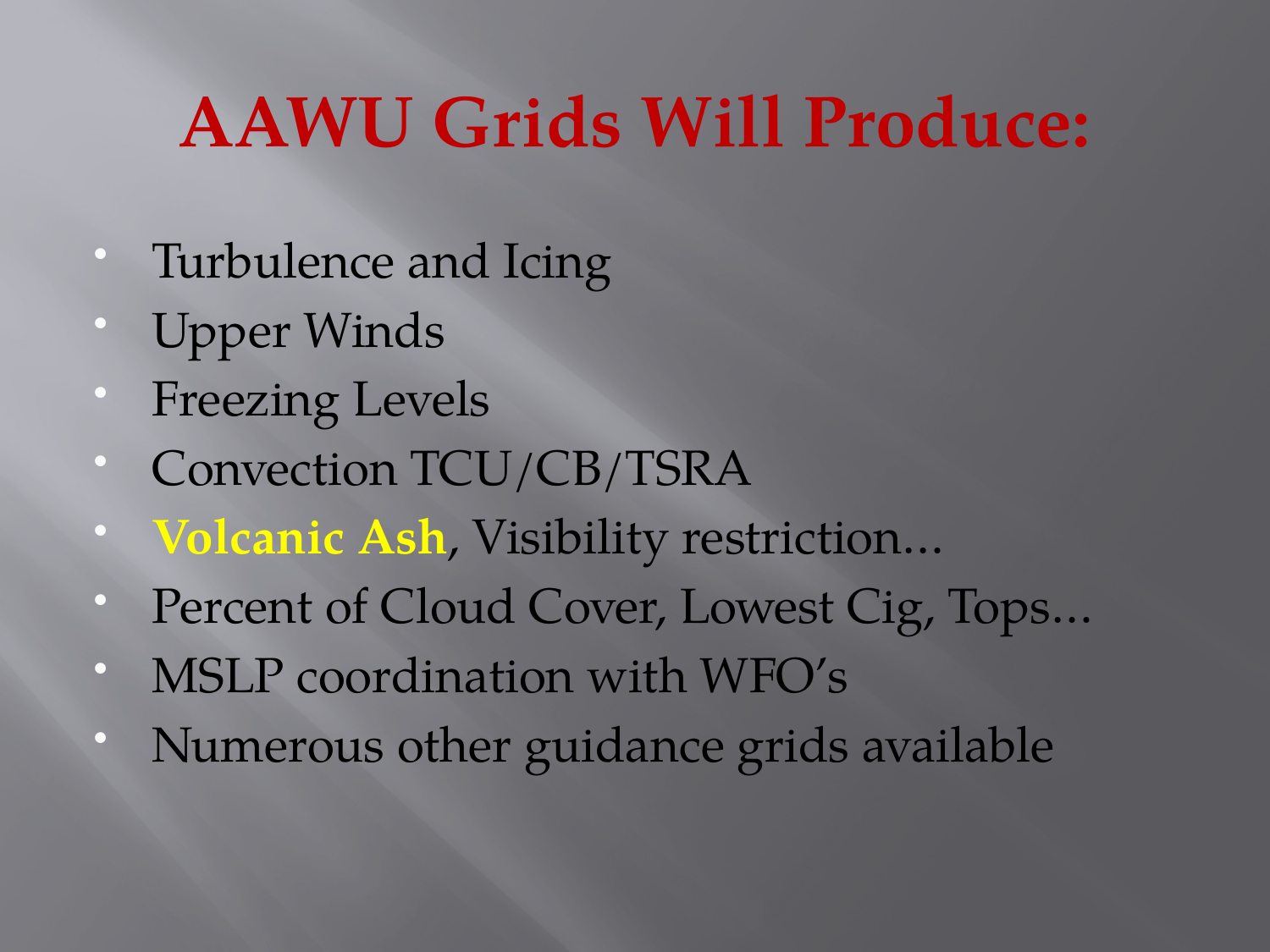

# AAWU Grids Will Produce:
Turbulence and Icing
Upper Winds
Freezing Levels
Convection TCU/CB/TSRA
Volcanic Ash, Visibility restriction…
Percent of Cloud Cover, Lowest Cig, Tops…
MSLP coordination with WFO’s
Numerous other guidance grids available